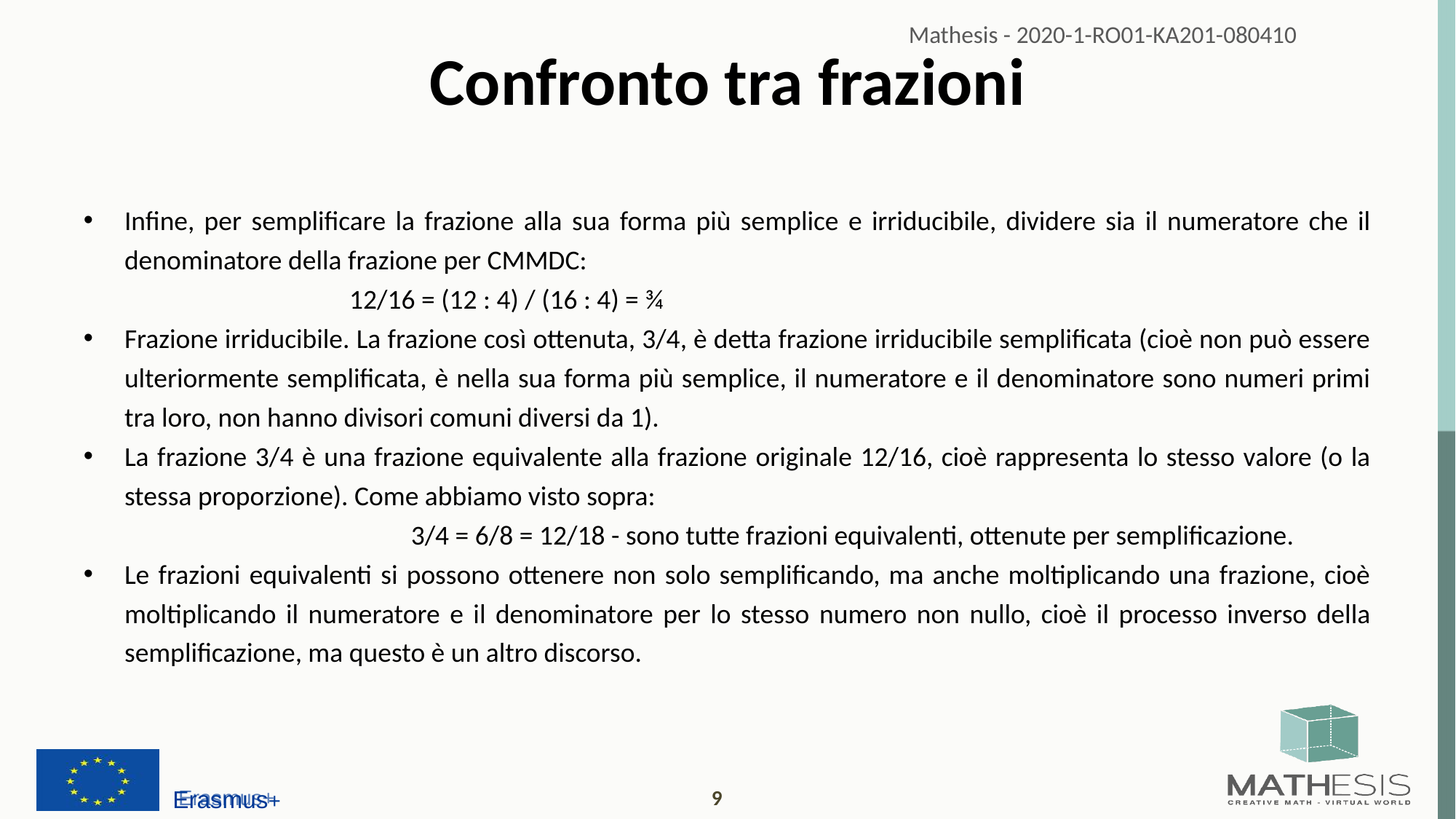

# Confronto tra frazioni
Infine, per semplificare la frazione alla sua forma più semplice e irriducibile, dividere sia il numeratore che il denominatore della frazione per CMMDC:
                                           12/16 = (12 : 4) / (16 : 4) = ¾
Frazione irriducibile. La frazione così ottenuta, 3/4, è detta frazione irriducibile semplificata (cioè non può essere ulteriormente semplificata, è nella sua forma più semplice, il numeratore e il denominatore sono numeri primi tra loro, non hanno divisori comuni diversi da 1).
La frazione 3/4 è una frazione equivalente alla frazione originale 12/16, cioè rappresenta lo stesso valore (o la stessa proporzione). Come abbiamo visto sopra:
                  		3/4 = 6/8 = 12/18 - sono tutte frazioni equivalenti, ottenute per semplificazione.
Le frazioni equivalenti si possono ottenere non solo semplificando, ma anche moltiplicando una frazione, cioè moltiplicando il numeratore e il denominatore per lo stesso numero non nullo, cioè il processo inverso della semplificazione, ma questo è un altro discorso.